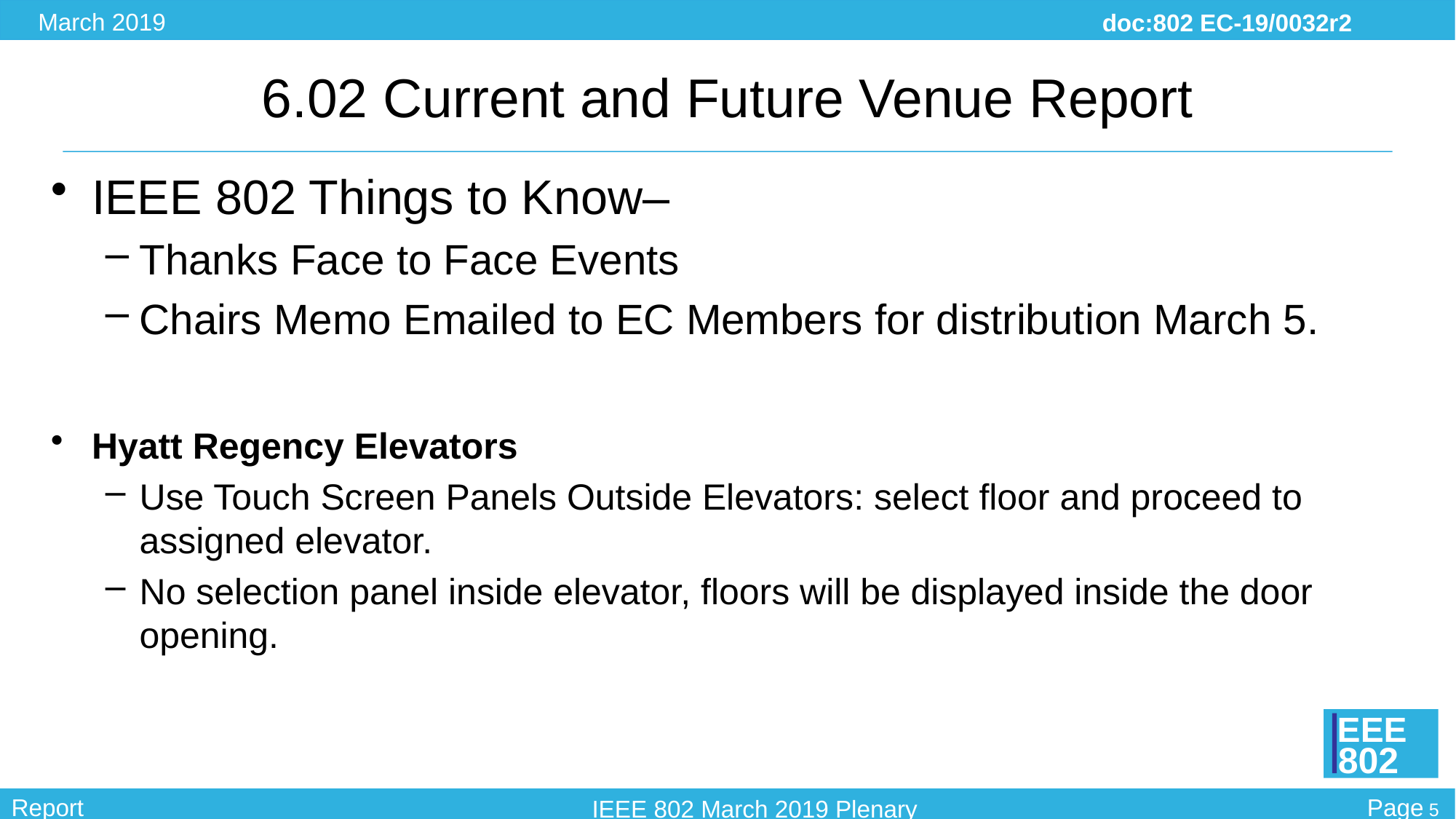

# 6.02 Current and Future Venue Report
IEEE 802 Things to Know–
Thanks Face to Face Events
Chairs Memo Emailed to EC Members for distribution March 5.

Hyatt Regency Elevators
Use Touch Screen Panels Outside Elevators: select floor and proceed to assigned elevator.
No selection panel inside elevator, floors will be displayed inside the door opening.